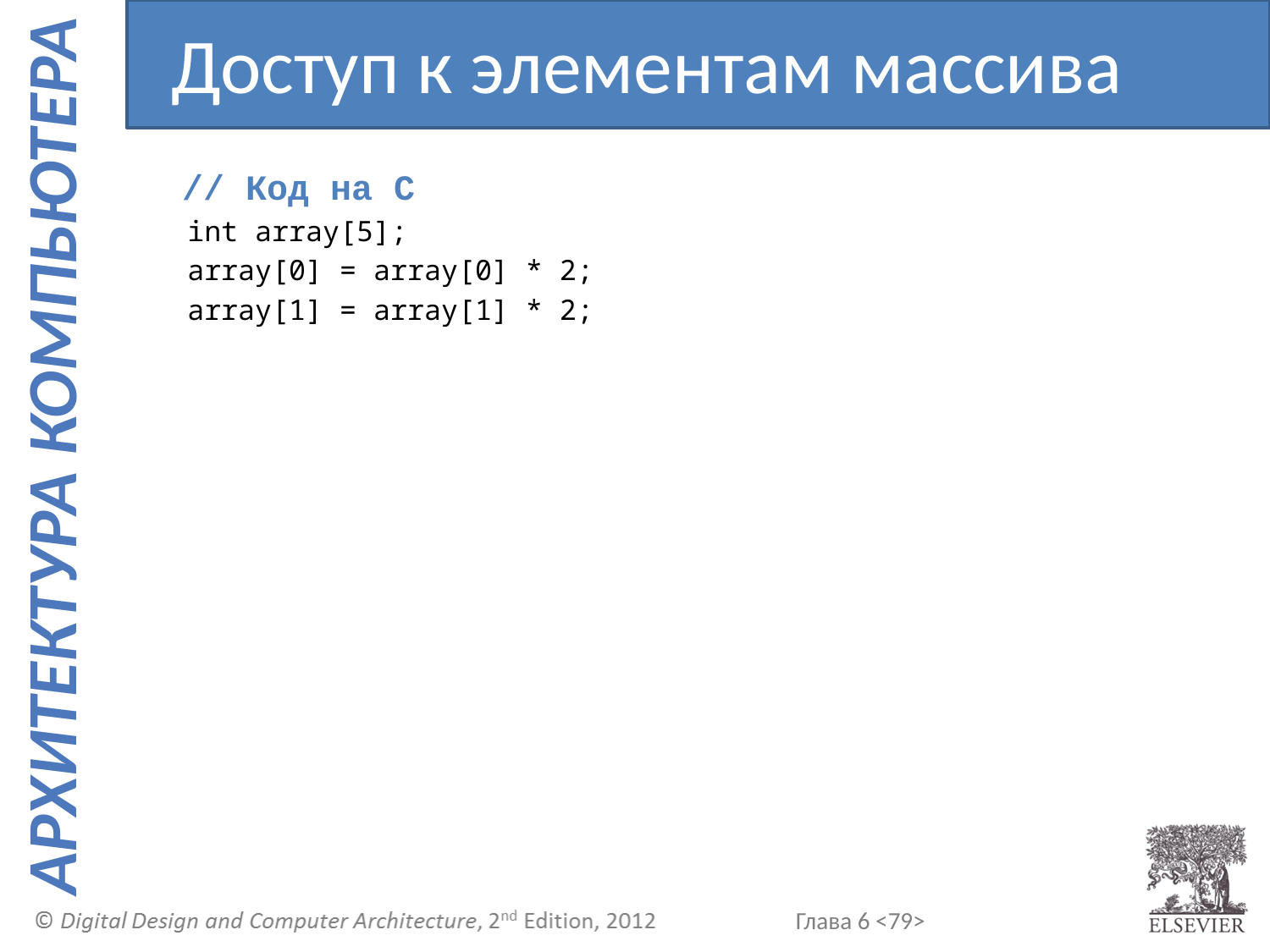

Доступ к элементам массива

  // Код на C
	int array[5];
	array[0] = array[0] * 2;
	array[1] = array[1] * 2;